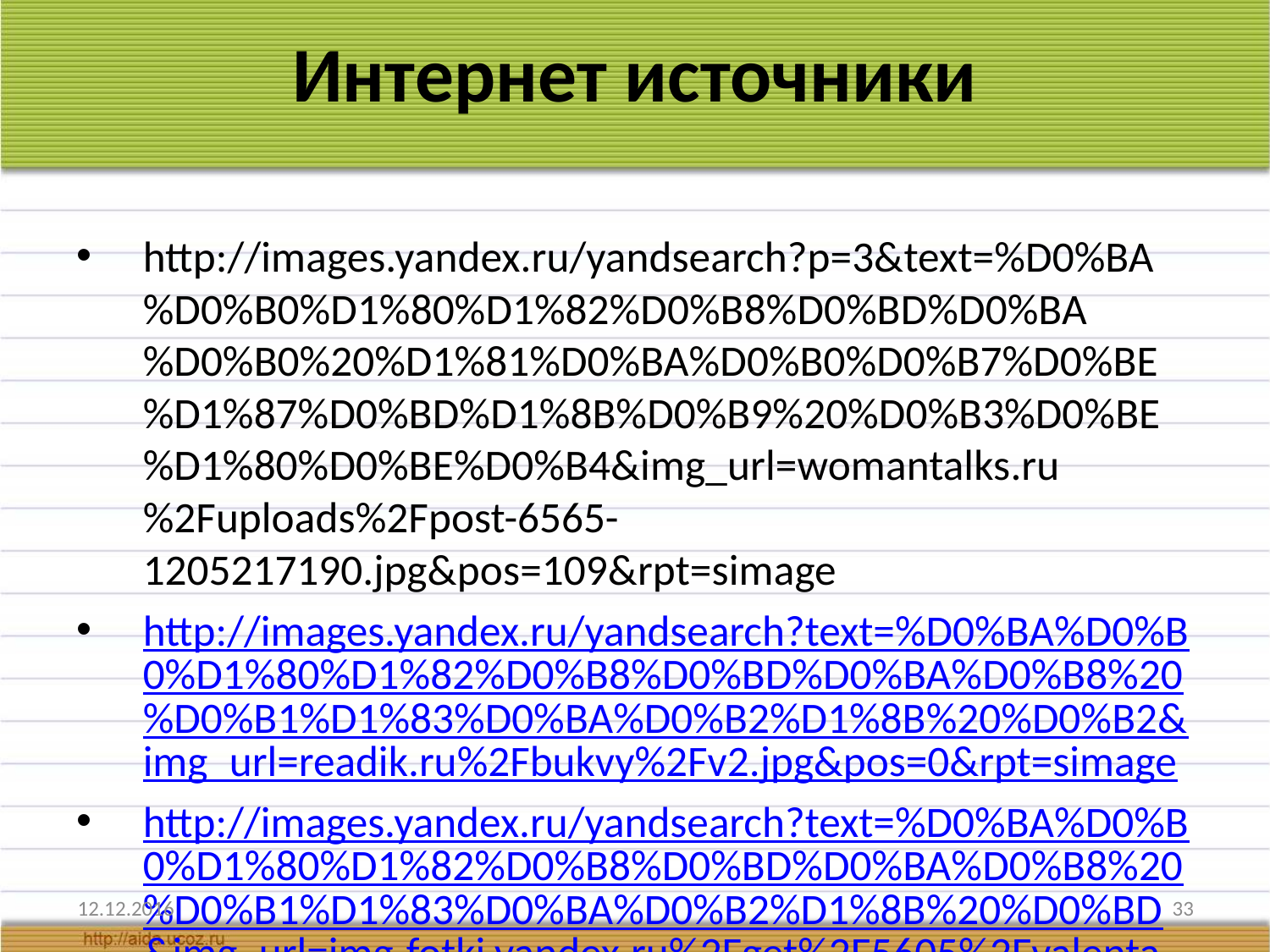

# Интернет источники
http://images.yandex.ru/yandsearch?p=3&text=%D0%BA%D0%B0%D1%80%D1%82%D0%B8%D0%BD%D0%BA%D0%B0%20%D1%81%D0%BA%D0%B0%D0%B7%D0%BE%D1%87%D0%BD%D1%8B%D0%B9%20%D0%B3%D0%BE%D1%80%D0%BE%D0%B4&img_url=womantalks.ru%2Fuploads%2Fpost-6565-1205217190.jpg&pos=109&rpt=simage
http://images.yandex.ru/yandsearch?text=%D0%BA%D0%B0%D1%80%D1%82%D0%B8%D0%BD%D0%BA%D0%B8%20%D0%B1%D1%83%D0%BA%D0%B2%D1%8B%20%D0%B2&img_url=readik.ru%2Fbukvy%2Fv2.jpg&pos=0&rpt=simage
http://images.yandex.ru/yandsearch?text=%D0%BA%D0%B0%D1%80%D1%82%D0%B8%D0%BD%D0%BA%D0%B8%20%D0%B1%D1%83%D0%BA%D0%B2%D1%8B%20%D0%BD&img_url=img-fotki.yandex.ru%2Fget%2F5605%2Fvalenta-mog.ba%2F0_675c2_b7e1e153_L.jpg&pos=0&rpt=simage
http://images.yandex.ru/yandsearch?text=%D0%BA%D0%B0%D1%80%D1%82%D0%B8%D0%BD%D0%BA%D0%B8%20%D0%B1%D1%83%D0%BA%D0%B2%D1%8B%20%D1%81&img_url=readik.ru%2Fbukvy%2Fs3.jpg&pos=2&rpt=simage
http://images.yandex.ru/yandsearch?text=%D0%BA%D0%B0%D1%80%D1%82%D0%B8%D0%BD%D0%BA%D0%B8%20%D0%B1%D1%83%D0%BA%D0%B2%D1%8B%20%D1%82&img_url=readik.ru%2Fbukvy%2Ft3.jpg&pos=0&rpt=simage

12.12.2016
33